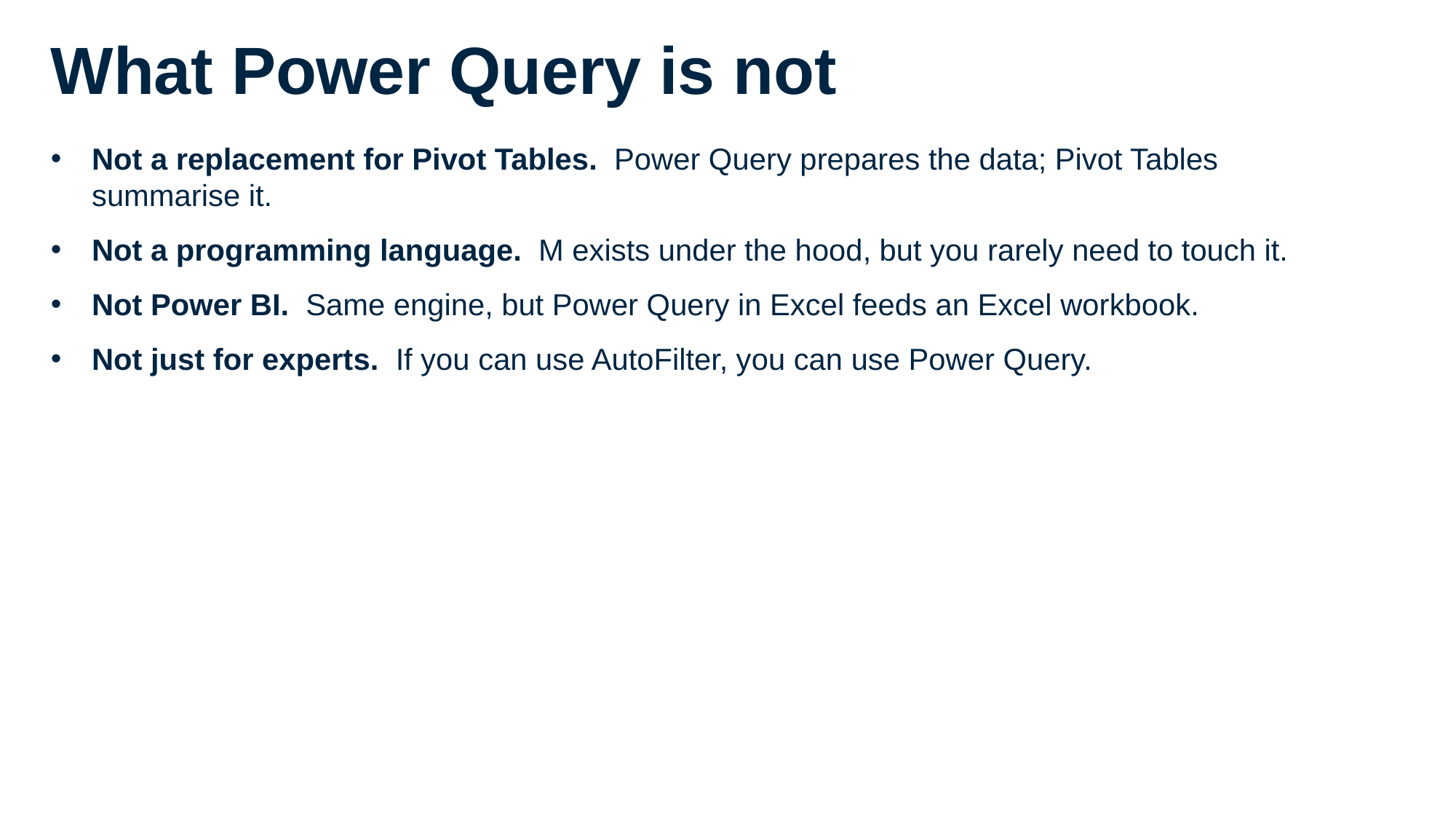

# What Power Query is not
Not a replacement for Pivot Tables.  Power Query prepares the data; Pivot Tables summarise it.
Not a programming language.  M exists under the hood, but you rarely need to touch it.
Not Power BI.  Same engine, but Power Query in Excel feeds an Excel workbook.
Not just for experts.  If you can use AutoFilter, you can use Power Query.